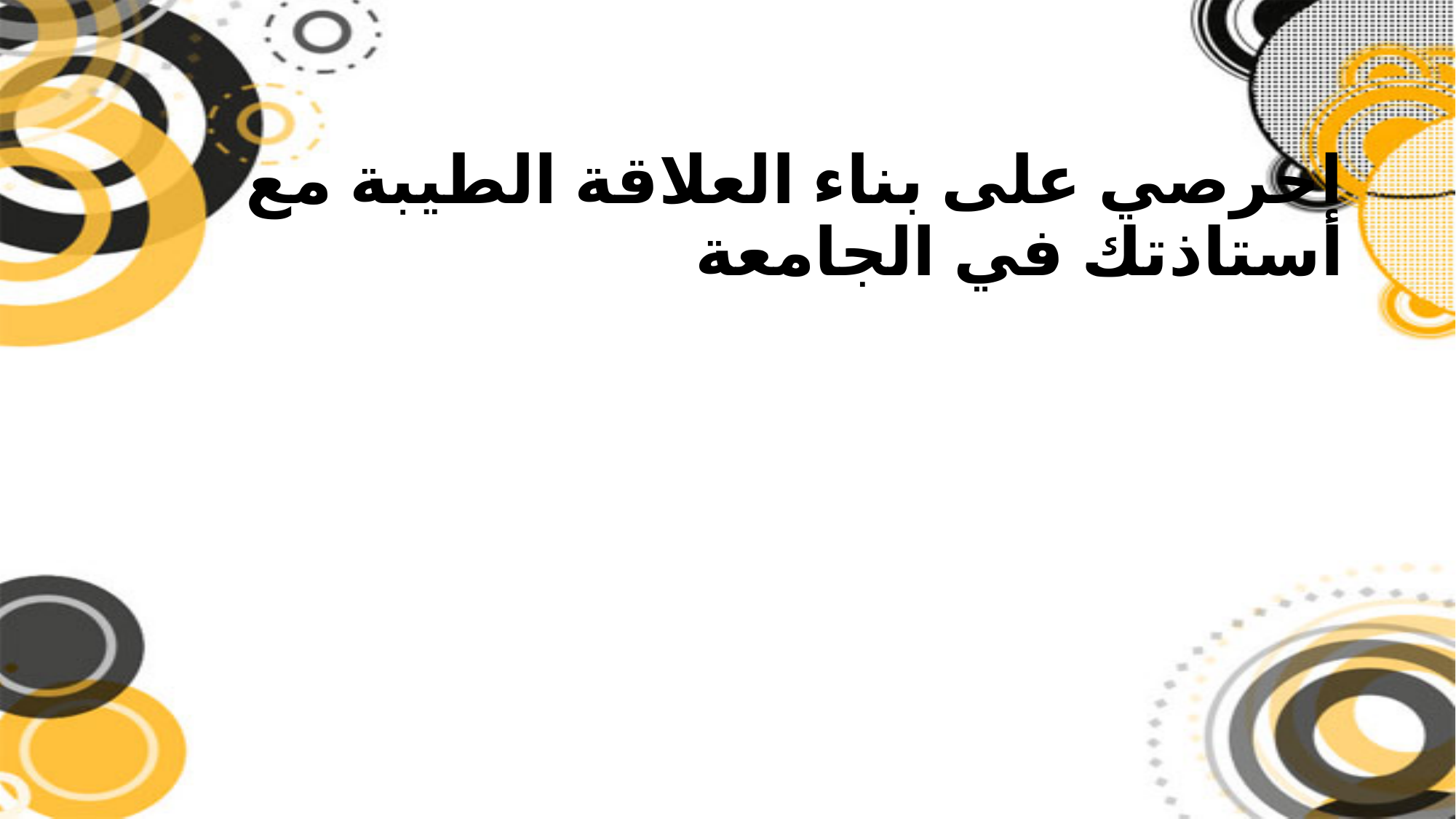

# احرصي على بناء العلاقة الطيبة مع أستاذتك في الجامعة